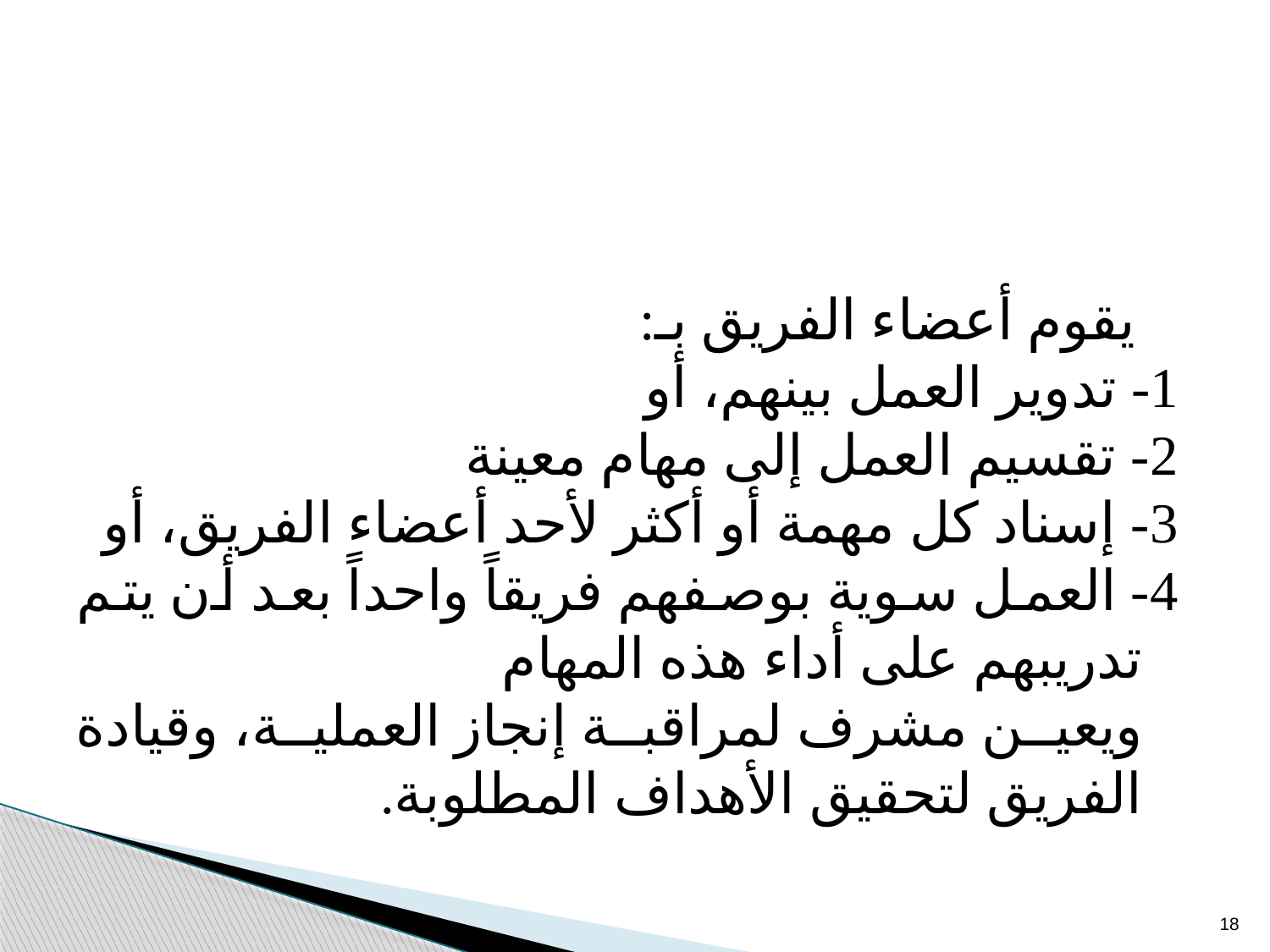

يقوم أعضاء الفريق بـ:
1- تدوير العمل بينهم، أو
2- تقسيم العمل إلى مهام معينة
3- إسناد كل مهمة أو أكثر لأحد أعضاء الفريق، أو
4- العمل سوية بوصفهم فريقاً واحداً بعد أن يتم تدريبهم على أداء هذه المهام
		ويعين مشرف لمراقبة إنجاز العملية، وقيادة الفريق لتحقيق الأهداف المطلوبة.
18